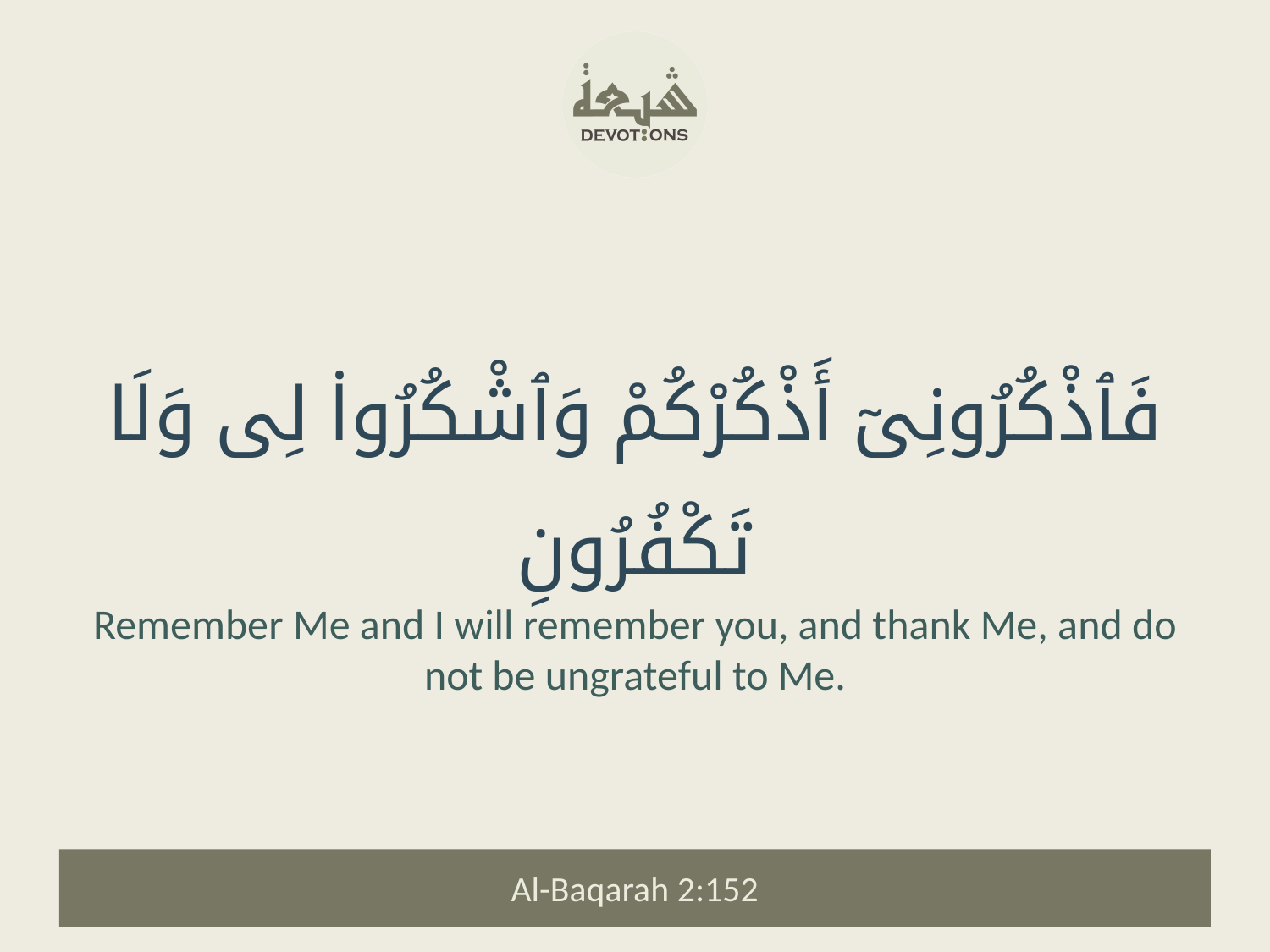

فَٱذْكُرُونِىٓ أَذْكُرْكُمْ وَٱشْكُرُوا۟ لِى وَلَا تَكْفُرُونِ
Remember Me and I will remember you, and thank Me, and do not be ungrateful to Me.
Al-Baqarah 2:152